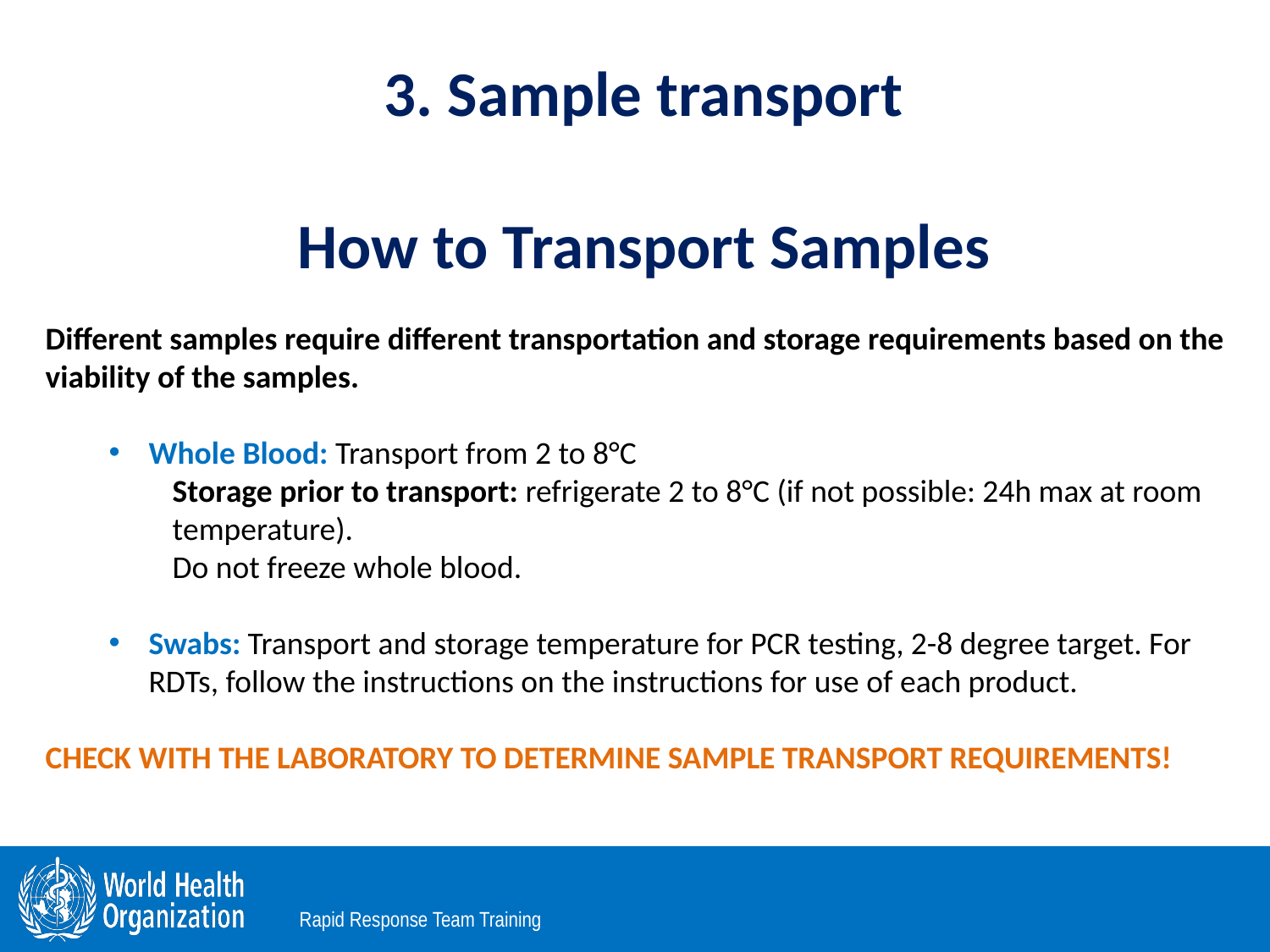

# 3. Sample transport How to Transport Samples
Different samples require different transportation and storage requirements based on the viability of the samples.

Whole Blood: Transport from 2 to 8°C
	Storage prior to transport: refrigerate 2 to 8°C (if not possible: 24h max at room 	temperature).
	Do not freeze whole blood.

Swabs: Transport and storage temperature for PCR testing, 2-8 degree target. For RDTs, follow the instructions on the instructions for use of each product.

CHECK WITH THE LABORATORY TO DETERMINE SAMPLE TRANSPORT REQUIREMENTS!